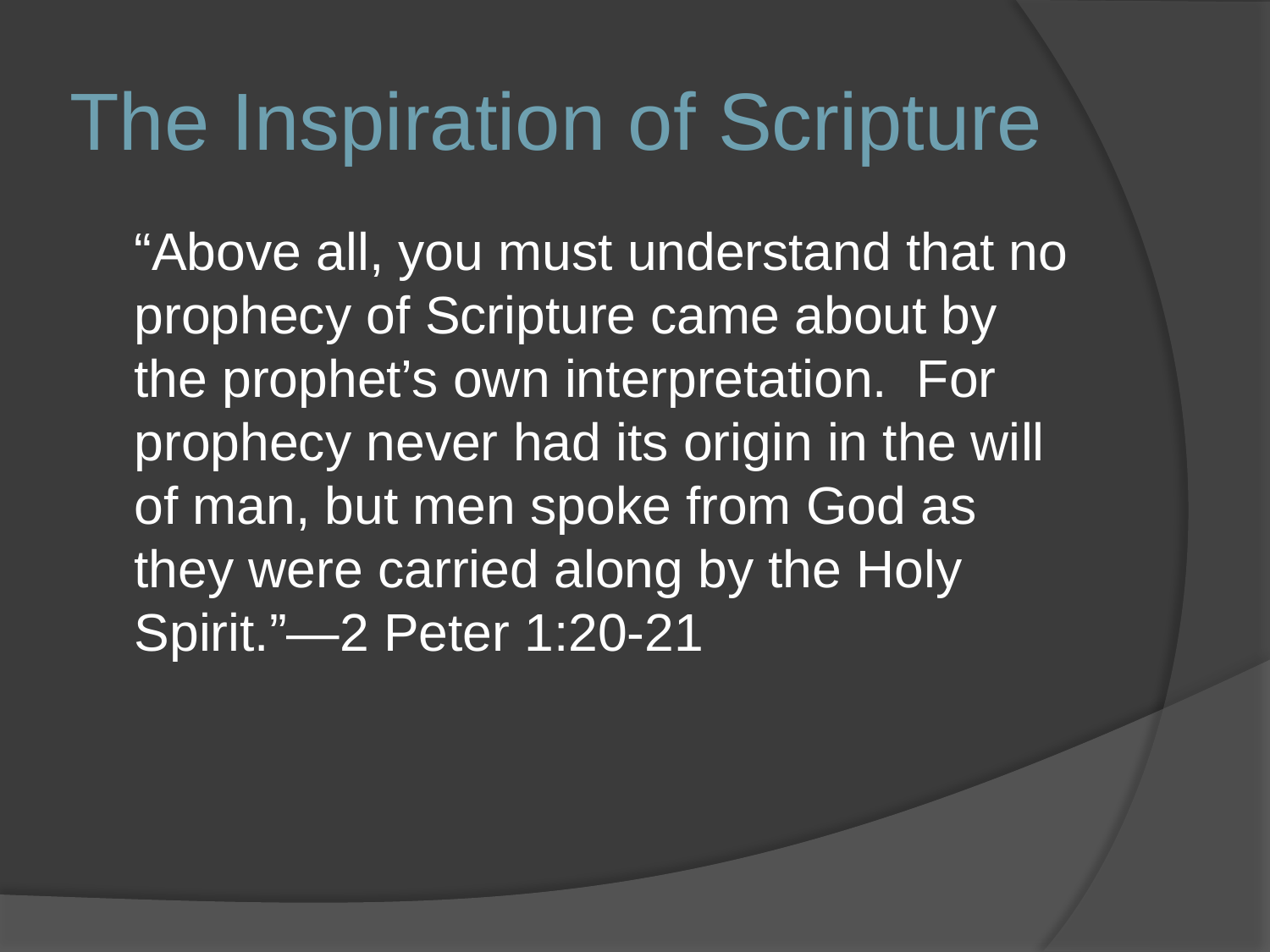

# The Inspiration of Scripture
	“Above all, you must understand that no prophecy of Scripture came about by the prophet’s own interpretation.  For prophecy never had its origin in the will of man, but men spoke from God as they were carried along by the Holy Spirit.”—2 Peter 1:20-21